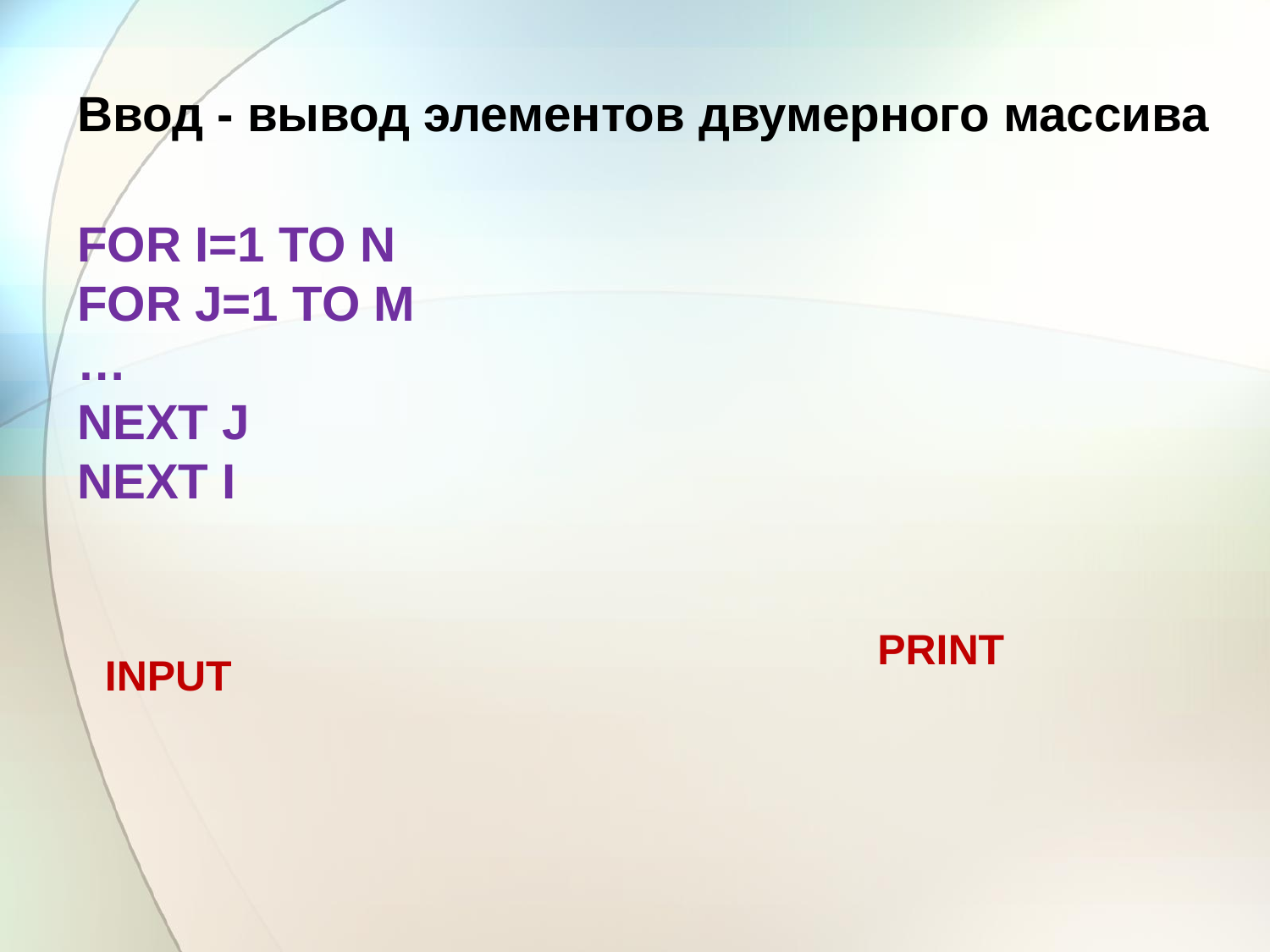

Ввод - вывод элементов двумерного массива
FOR I=1 TO N
FOR J=1 TO M
…
NEXT J
NEXT I
PRINT
INPUT